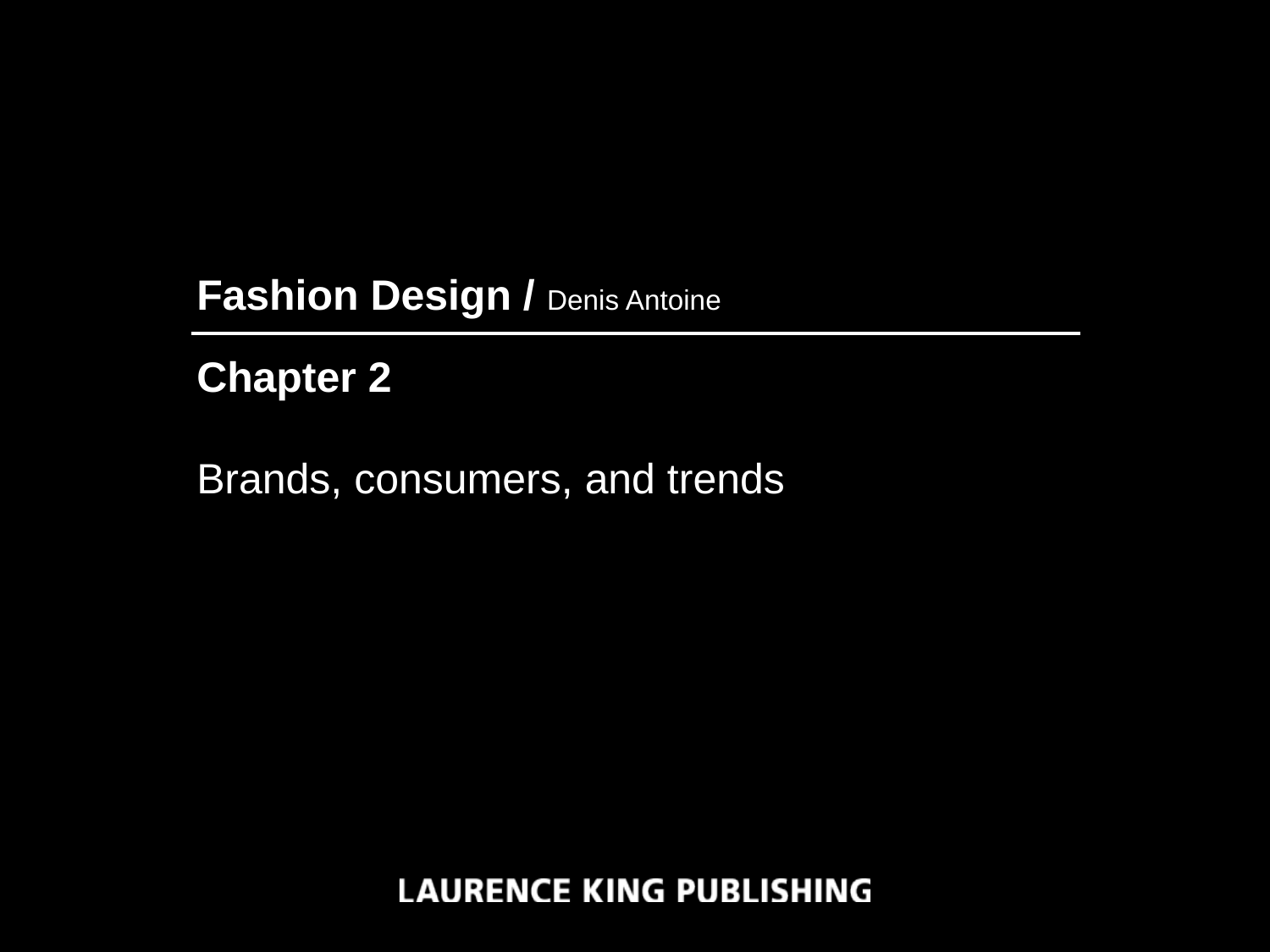

Fashion Design / Denis Antoine
Chapter 2

Brands, consumers, and trends